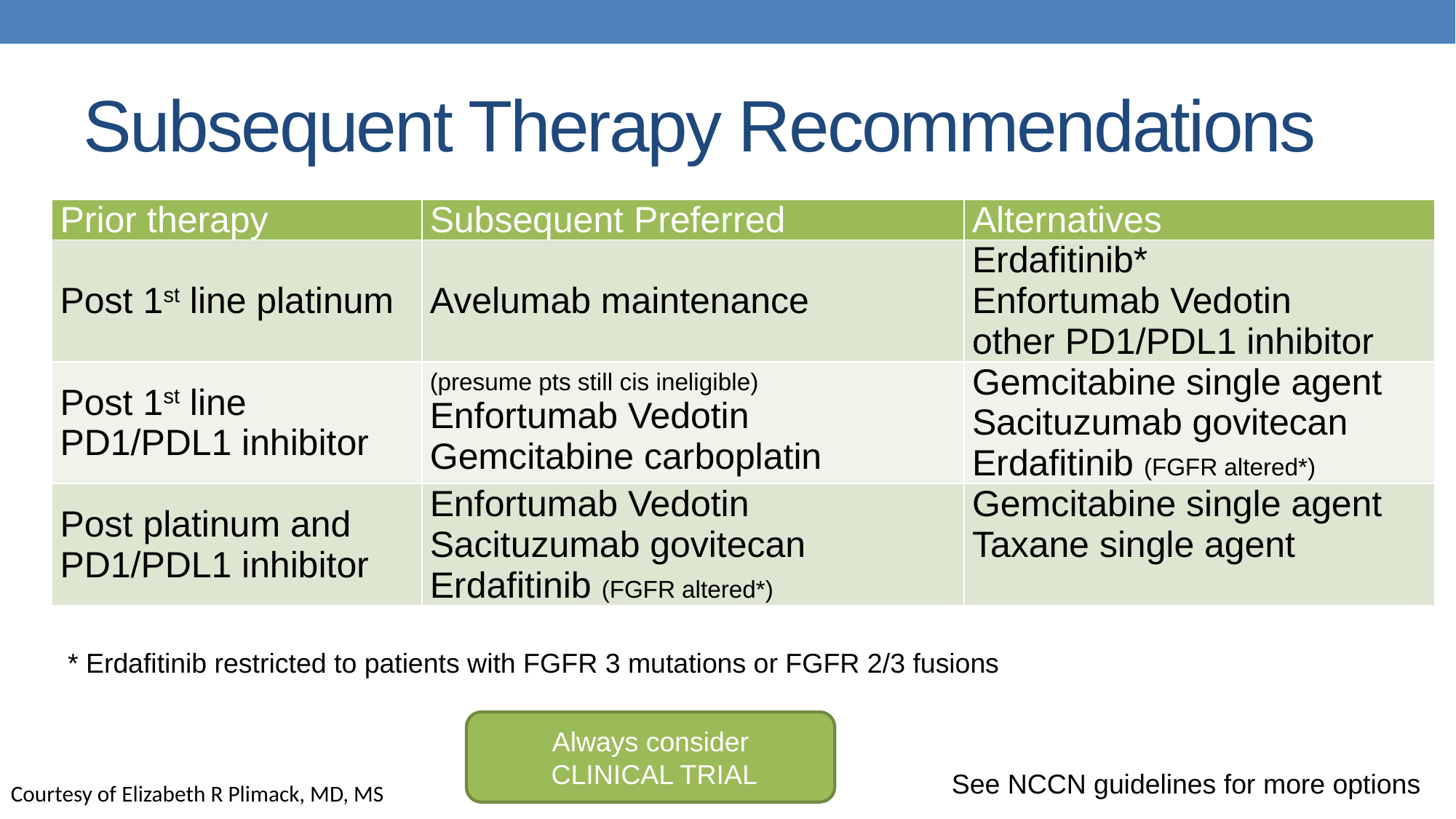

# Subsequent Therapy Recommendations
| Prior therapy | Subsequent Preferred | Alternatives |
| --- | --- | --- |
| Post 1st line platinum | Avelumab maintenance | Erdafitinib\* Enfortumab Vedotin other PD1/PDL1 inhibitor |
| Post 1st line PD1/PDL1 inhibitor | (presume pts still cis ineligible) Enfortumab Vedotin Gemcitabine carboplatin | Gemcitabine single agent Sacituzumab govitecan Erdafitinib (FGFR altered\*) |
| Post platinum and PD1/PDL1 inhibitor | Enfortumab Vedotin Sacituzumab govitecan Erdafitinib (FGFR altered\*) | Gemcitabine single agent Taxane single agent |
* Erdafitinib restricted to patients with FGFR 3 mutations or FGFR 2/3 fusions
Always consider
 CLINICAL TRIAL
See NCCN guidelines for more options
Courtesy of Elizabeth R Plimack, MD, MS